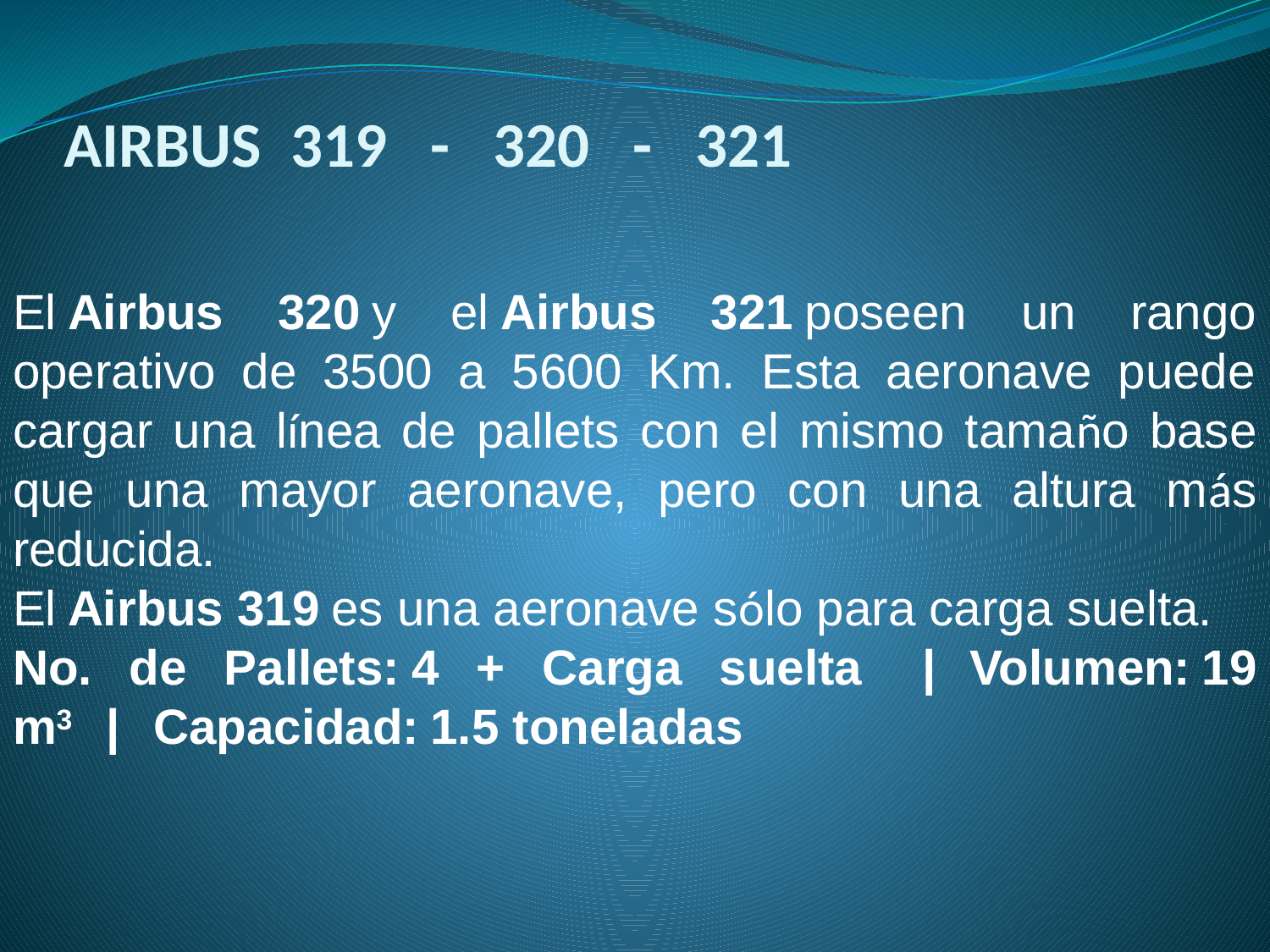

# AIRBUS  319   -   320   -   321
El Airbus 320 y el Airbus 321 poseen un rango operativo de 3500 a 5600 Km. Esta aeronave puede cargar una línea de pallets con el mismo tamaño base que una mayor aeronave, pero con una altura más reducida.
El Airbus 319 es una aeronave sólo para carga suelta.
No. de Pallets: 4 + Carga suelta   |   Volumen: 19 m3   |   Capacidad: 1.5 toneladas